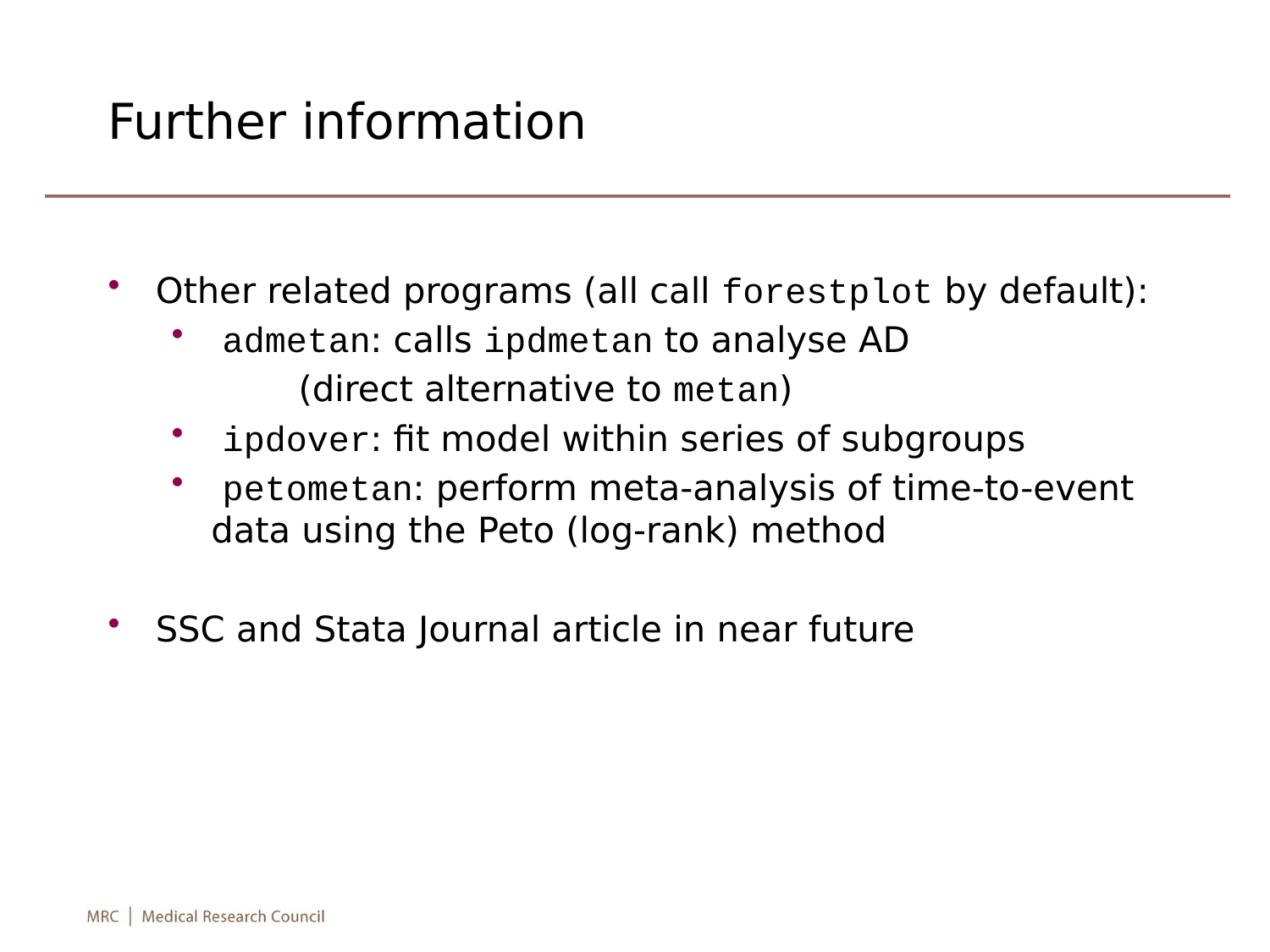

# Further information
Other related programs (all call forestplot by default):
 admetan: calls ipdmetan to analyse AD
	(direct alternative to metan)
 ipdover: fit model within series of subgroups
 petometan: perform meta-analysis of time-to-event data using the Peto (log-rank) method

SSC and Stata Journal article in near future